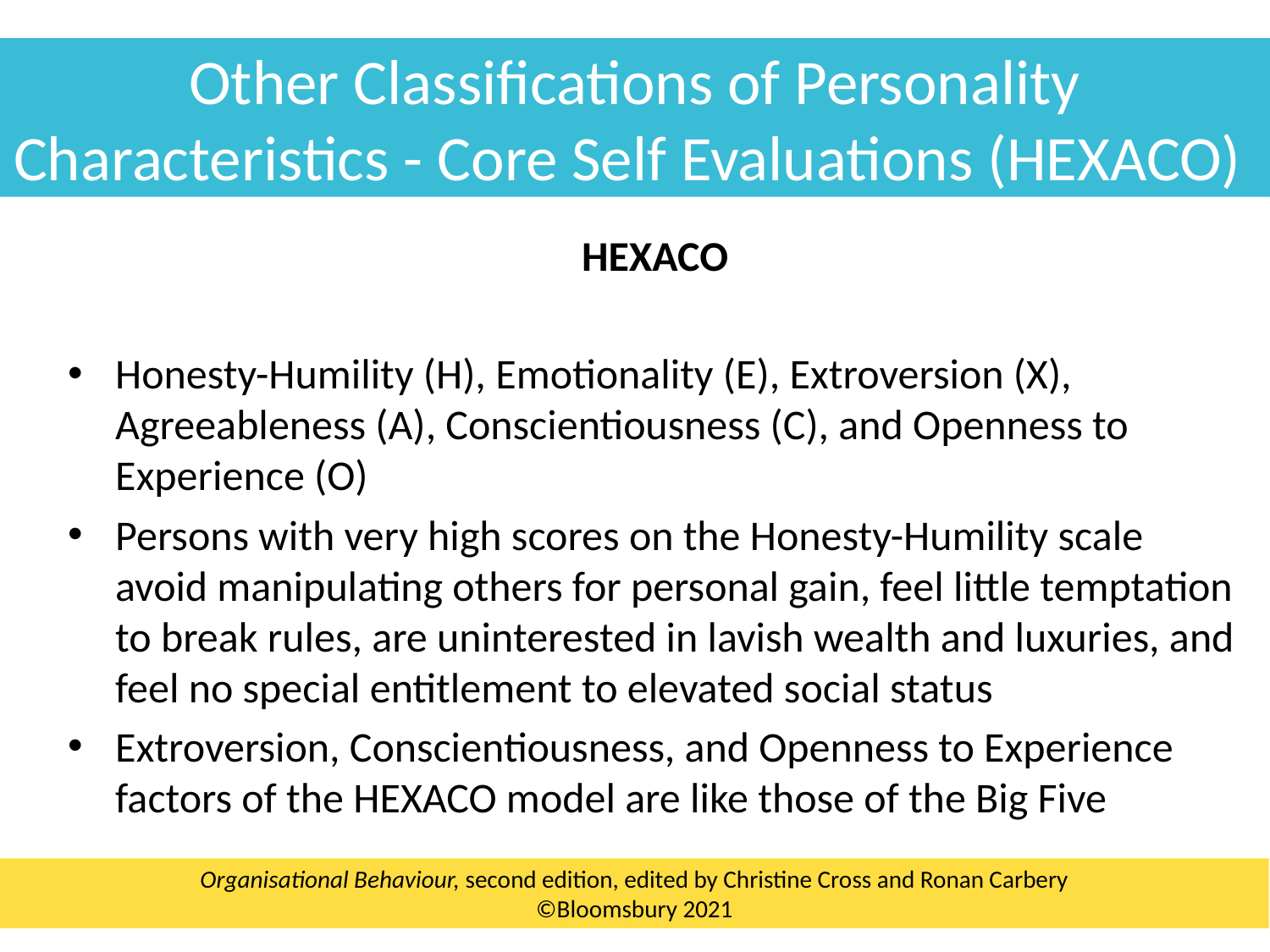

Other Classifications of Personality Characteristics - Core Self Evaluations (HEXACO)
HEXACO

Honesty-Humility (H), Emotionality (E), Extroversion (X), Agreeableness (A), Conscientiousness (C), and Openness to Experience (O)
Persons with very high scores on the Honesty-Humility scale avoid manipulating others for personal gain, feel little temptation to break rules, are uninterested in lavish wealth and luxuries, and feel no special entitlement to elevated social status
Extroversion, Conscientiousness, and Openness to Experience factors of the HEXACO model are like those of the Big Five